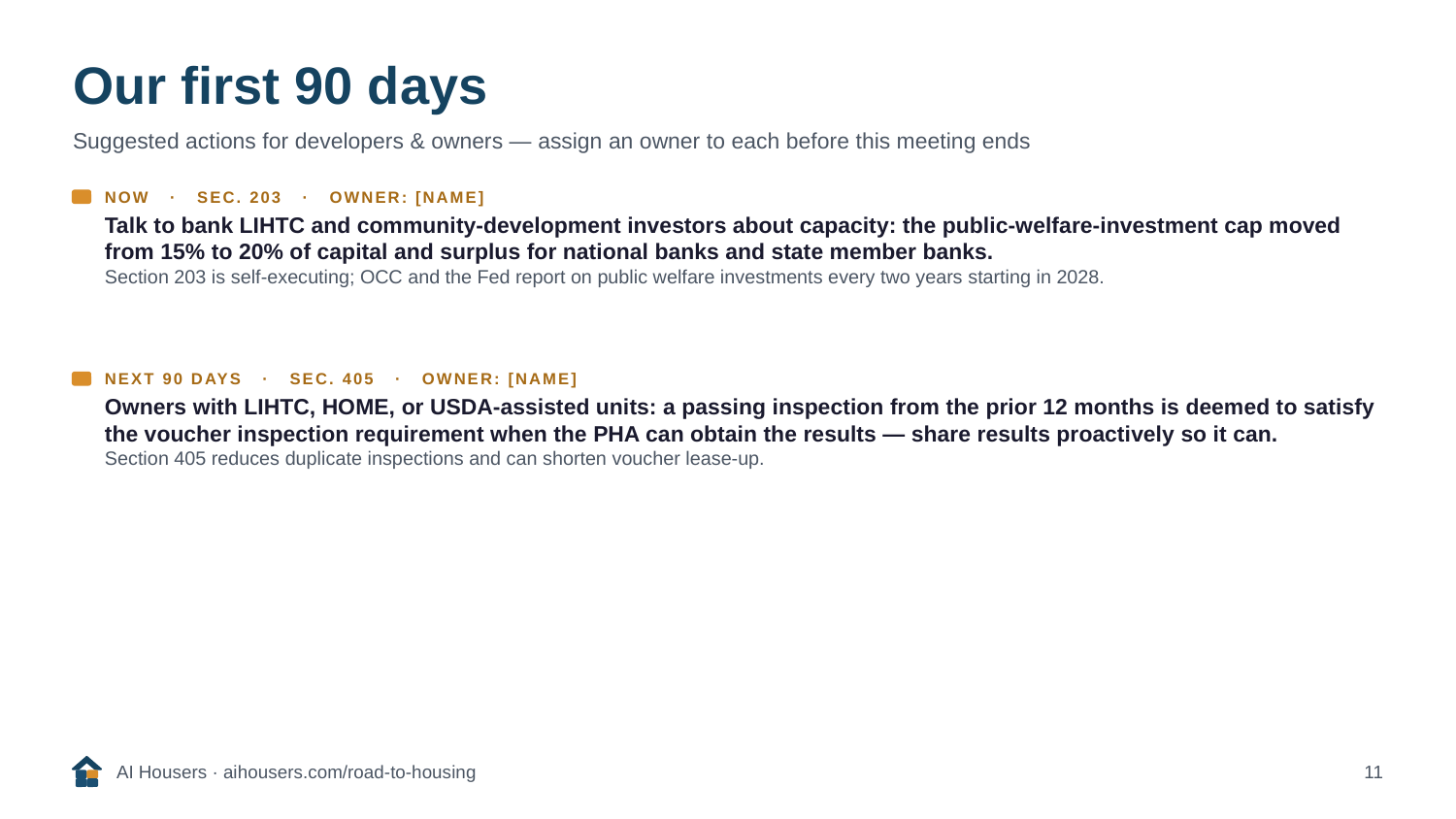

Our first 90 days
Suggested actions for developers & owners — assign an owner to each before this meeting ends
NOW   ·   SEC. 203   ·   OWNER: [NAME]

Talk to bank LIHTC and community-development investors about capacity: the public-welfare-investment cap moved from 15% to 20% of capital and surplus for national banks and state member banks.
Section 203 is self-executing; OCC and the Fed report on public welfare investments every two years starting in 2028.
NEXT 90 DAYS   ·   SEC. 405   ·   OWNER: [NAME]

Owners with LIHTC, HOME, or USDA-assisted units: a passing inspection from the prior 12 months is deemed to satisfy the voucher inspection requirement when the PHA can obtain the results — share results proactively so it can.
Section 405 reduces duplicate inspections and can shorten voucher lease-up.
AI Housers · aihousers.com/road-to-housing
11